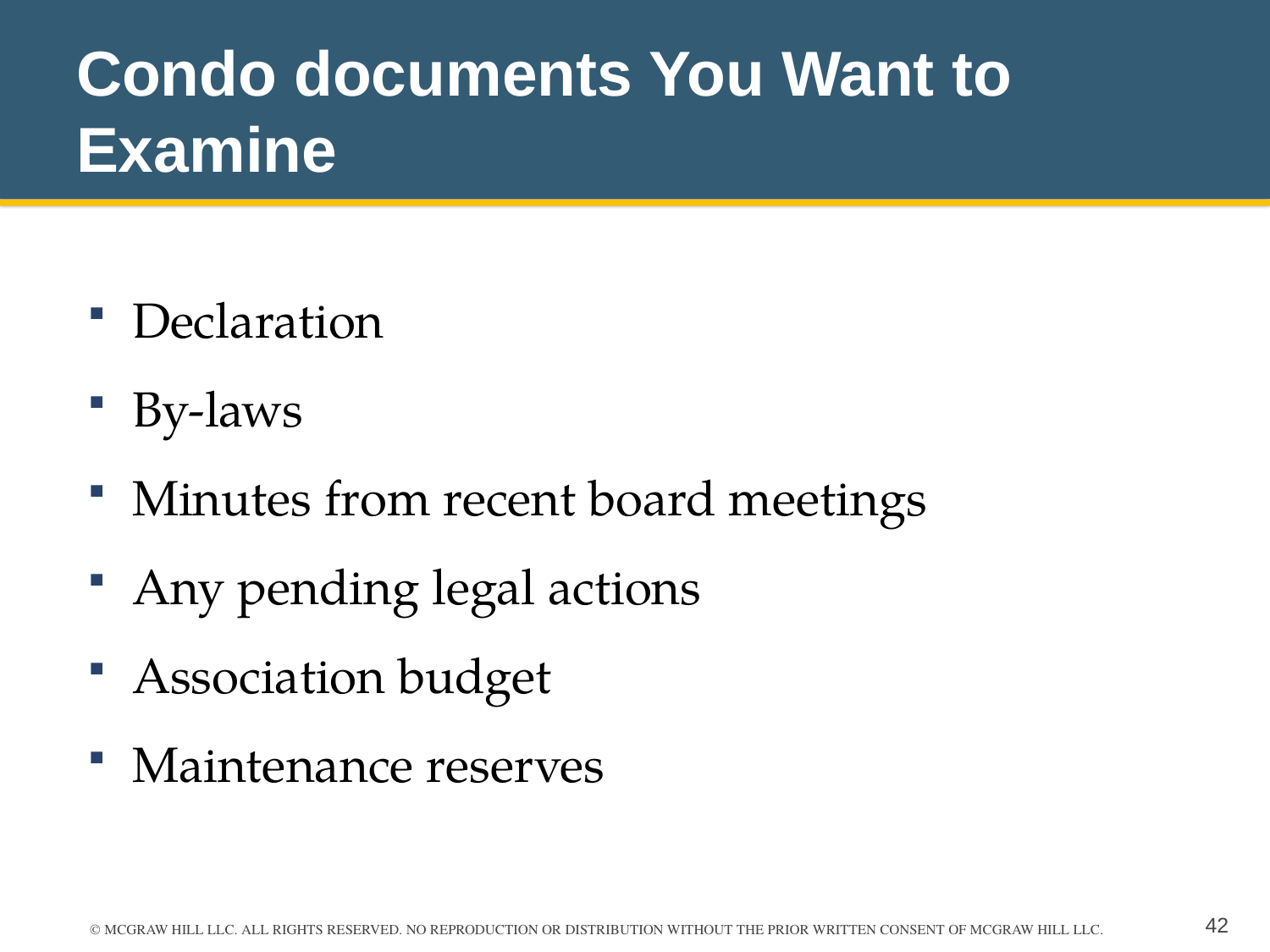

# Condo documents You Want to Examine
Declaration
By-laws
Minutes from recent board meetings
Any pending legal actions
Association budget
Maintenance reserves
© MCGRAW HILL LLC. ALL RIGHTS RESERVED. NO REPRODUCTION OR DISTRIBUTION WITHOUT THE PRIOR WRITTEN CONSENT OF MCGRAW HILL LLC.
42